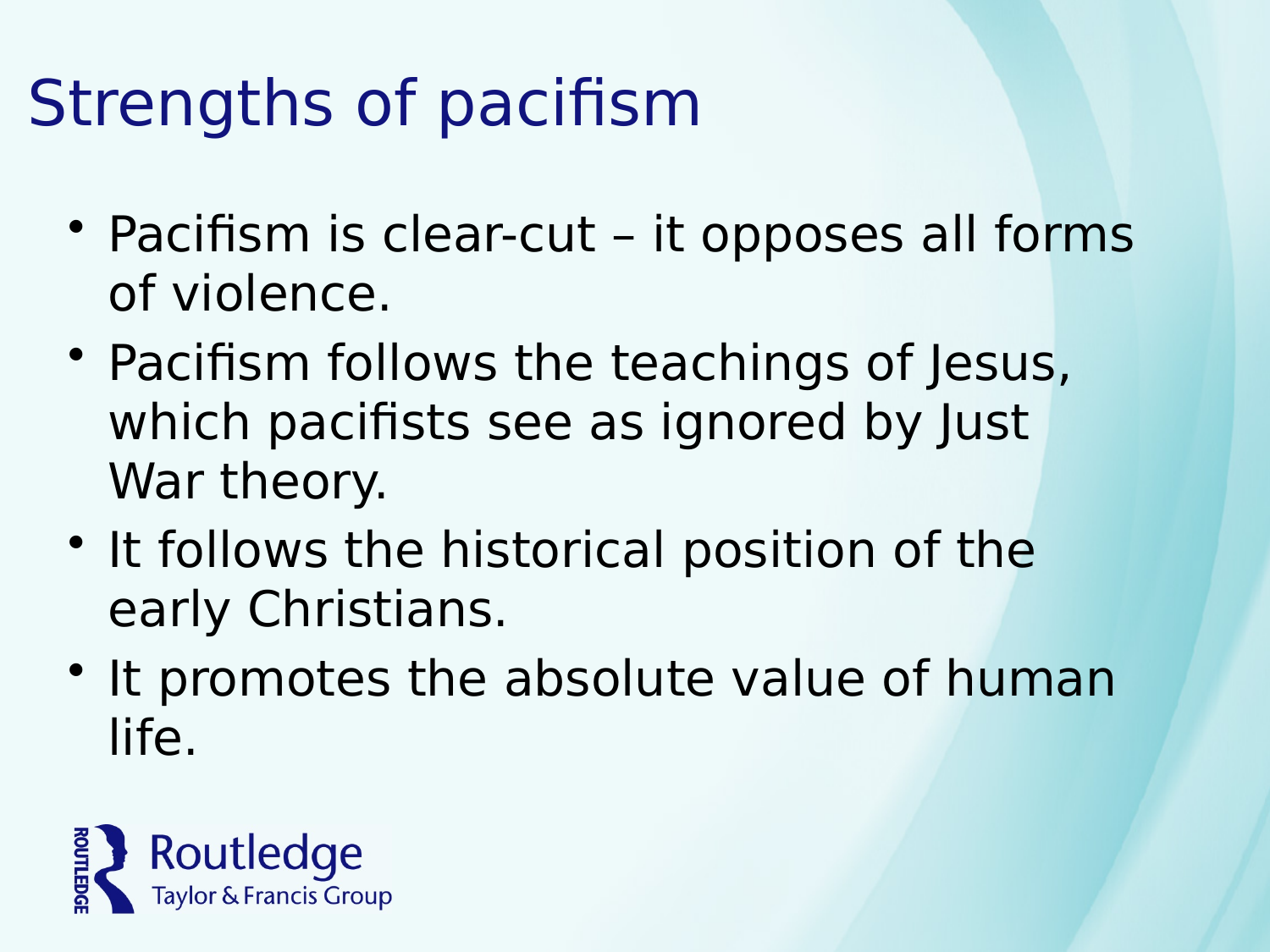

# Strengths of pacifism
Pacifism is clear-cut – it opposes all forms of violence.
Pacifism follows the teachings of Jesus, which pacifists see as ignored by Just War theory.
It follows the historical position of the early Christians.
It promotes the absolute value of human life.